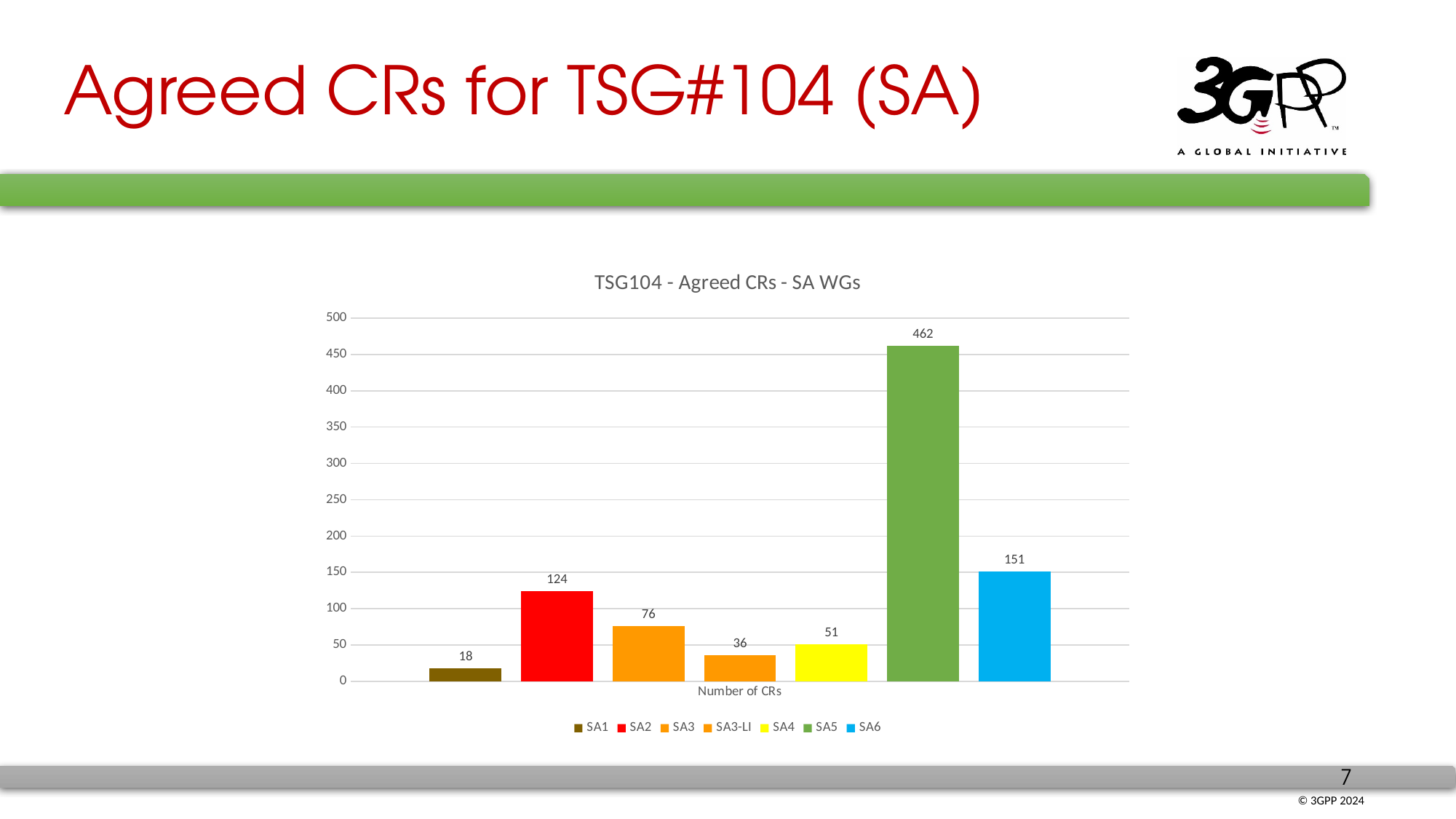

# Agreed CRs for TSG#104 (SA)

### Chart: TSG104 - Agreed CRs - SA WGs

| Category | SA1 | SA2 | SA3 | SA3-LI | SA4 | SA5 | SA6 |
|---|---|---|---|---|---|---|---|
| Number of CRs | 18.0 | 124.0 | 76.0 | 36.0 | 51.0 | 462.0 | 151.0 |